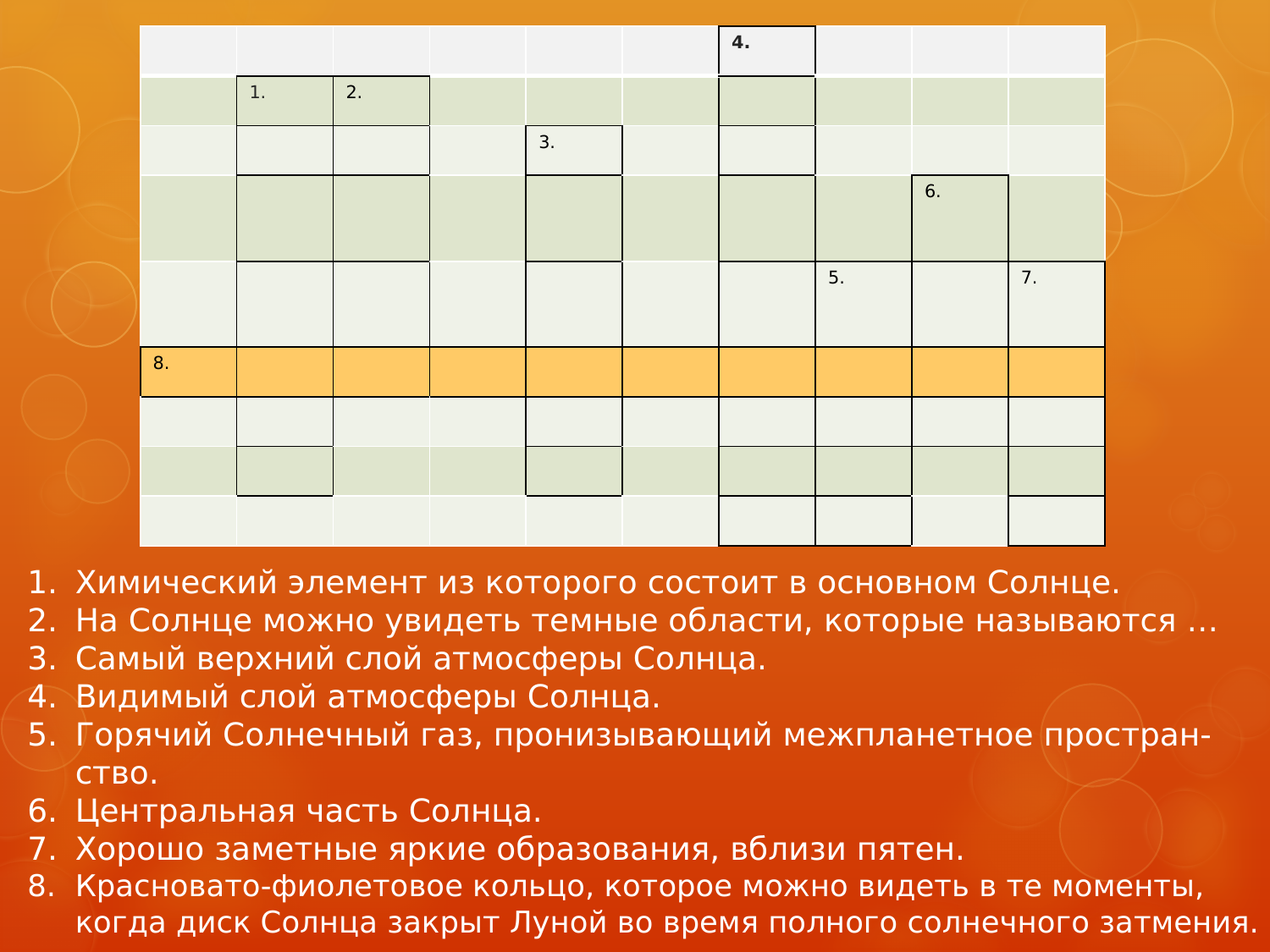

|  |  |  |  |  |  | 4. |  |  |  |
| --- | --- | --- | --- | --- | --- | --- | --- | --- | --- |
|  | 1. | 2. |  |  |  |  |  |  |  |
|  |  |  |  | 3. |  |  |  |  |  |
|  |  |  |  |  |  |  |  | 6. |  |
|  |  |  |  |  |  |  | 5. |  | 7. |
| 8. |  |  |  |  |  |  |  |  |  |
|  |  |  |  |  |  |  |  |  |  |
|  |  |  |  |  |  |  |  |  |  |
|  |  |  |  |  |  |  |  |  |  |
Химический элемент из которого состоит в основном Солнце.
На Солнце можно увидеть темные области, которые называются …
Самый верхний слой атмосферы Солнца.
Видимый слой атмосферы Солнца.
Горячий Солнечный газ, пронизывающий межпланетное простран-ство.
Центральная часть Солнца.
Хорошо заметные яркие образования, вблизи пятен.
Красновато-фиолетовое кольцо, которое можно видеть в те моменты, когда диск Солнца закрыт Луной во время полного солнечного затмения.